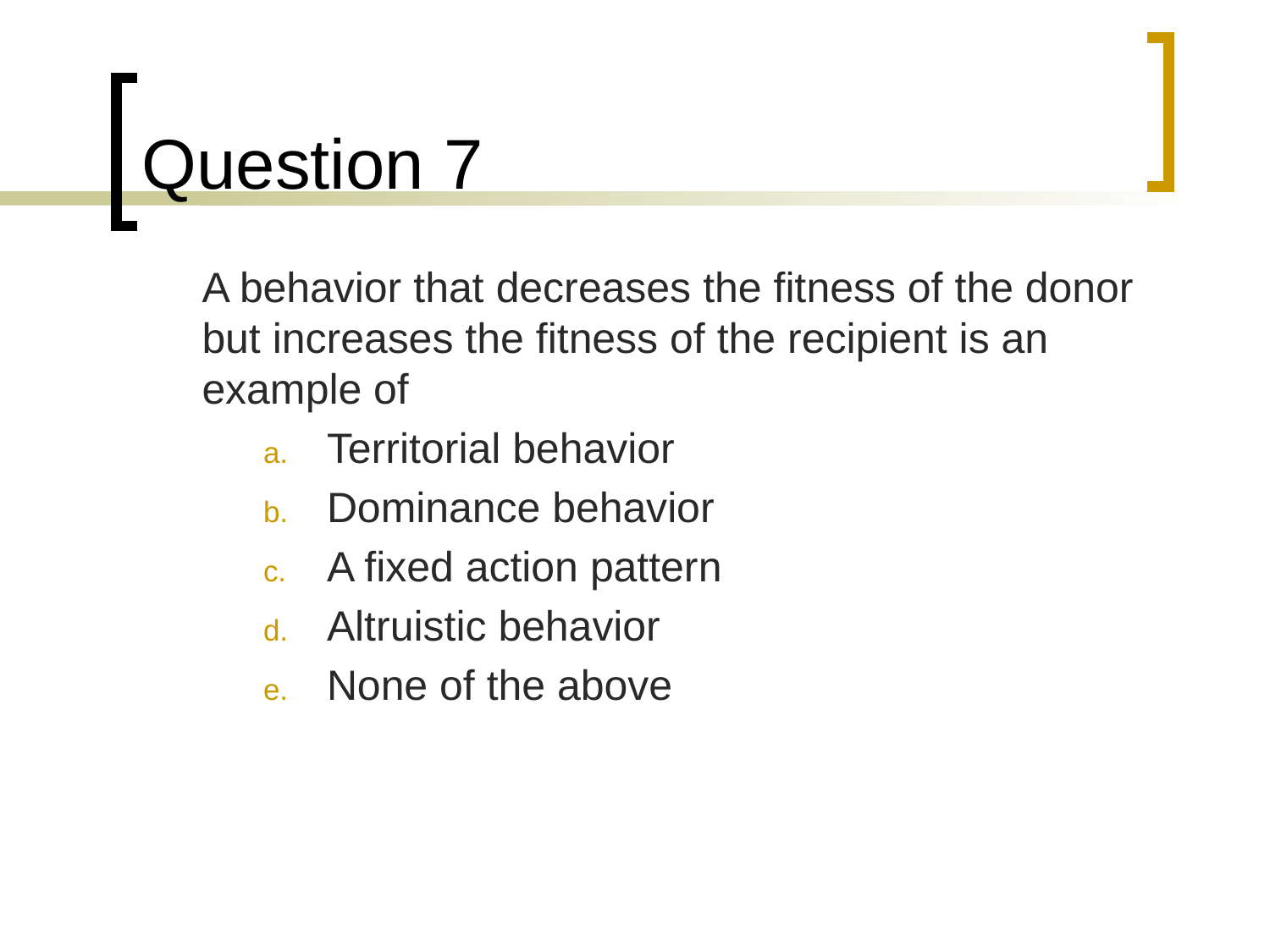

# Question 7
	A behavior that decreases the fitness of the donor but increases the fitness of the recipient is an example of
Territorial behavior
Dominance behavior
A fixed action pattern
Altruistic behavior
None of the above